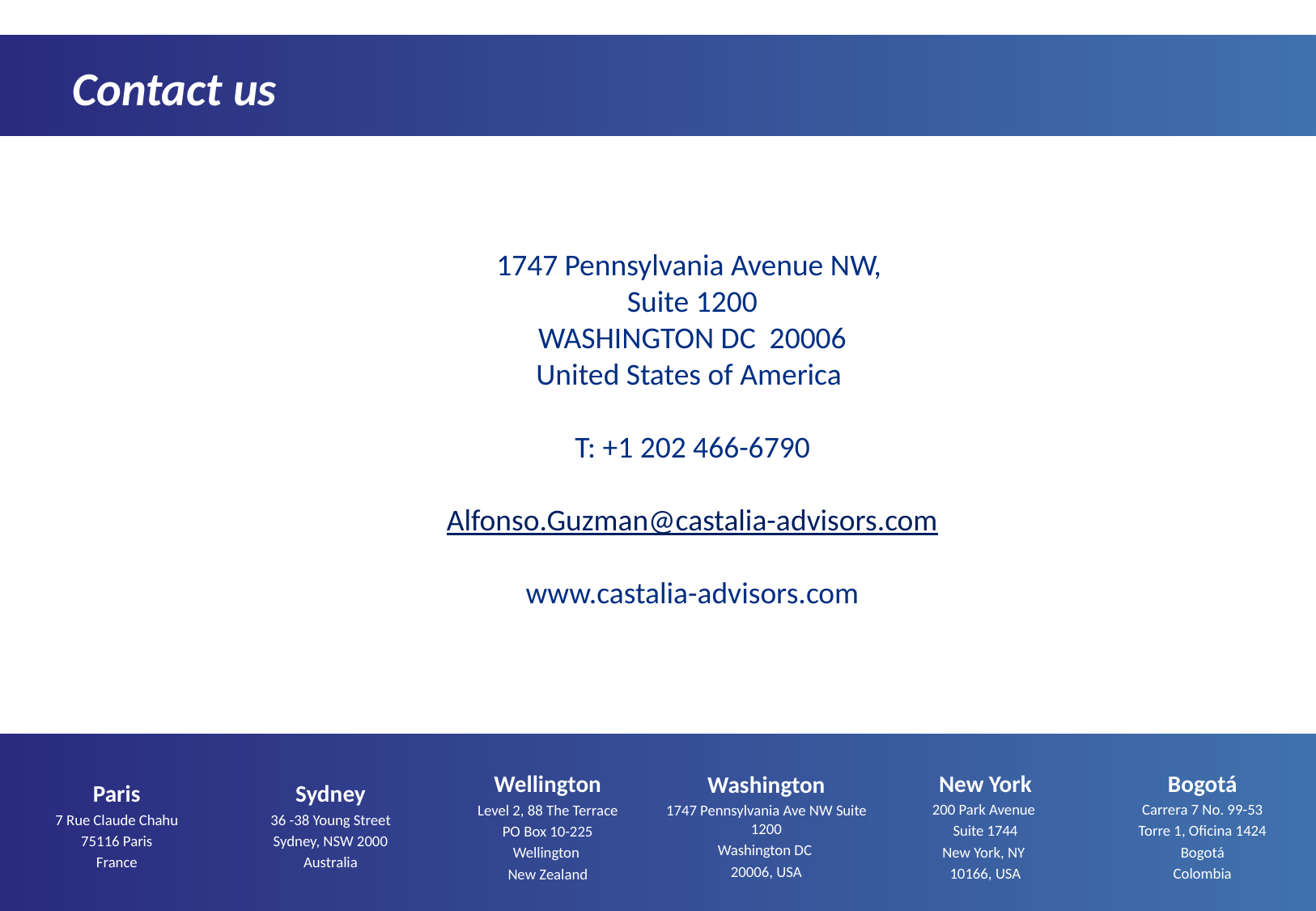

Contact us
1747 Pennsylvania Avenue NW,
Suite 1200
WASHINGTON DC  20006
United States of America

T: +1 202 466-6790

Alfonso.Guzman@castalia-advisors.com

www.castalia-advisors.com